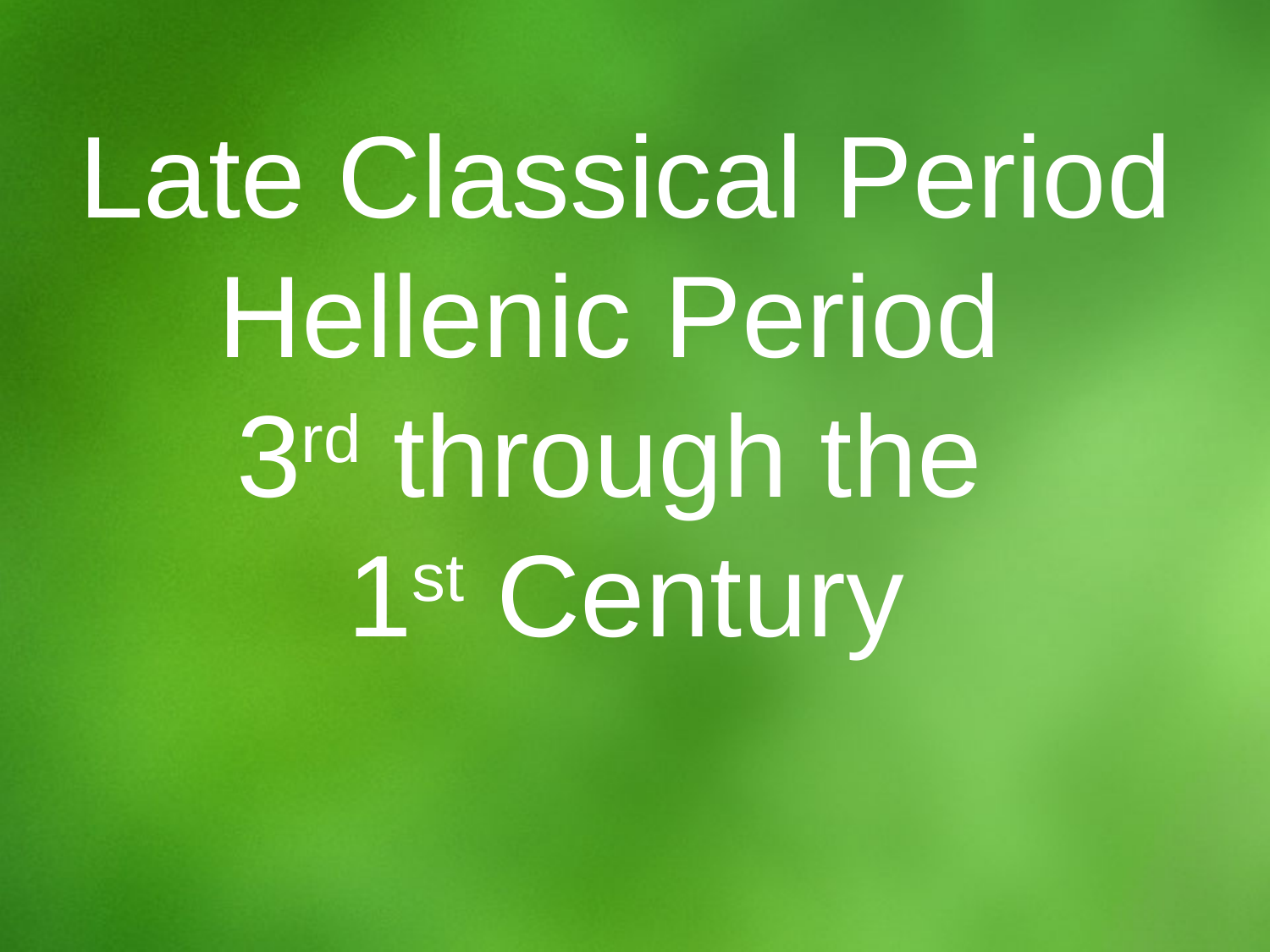

Late Classical Period
Hellenic Period
3rd through the
1st Century